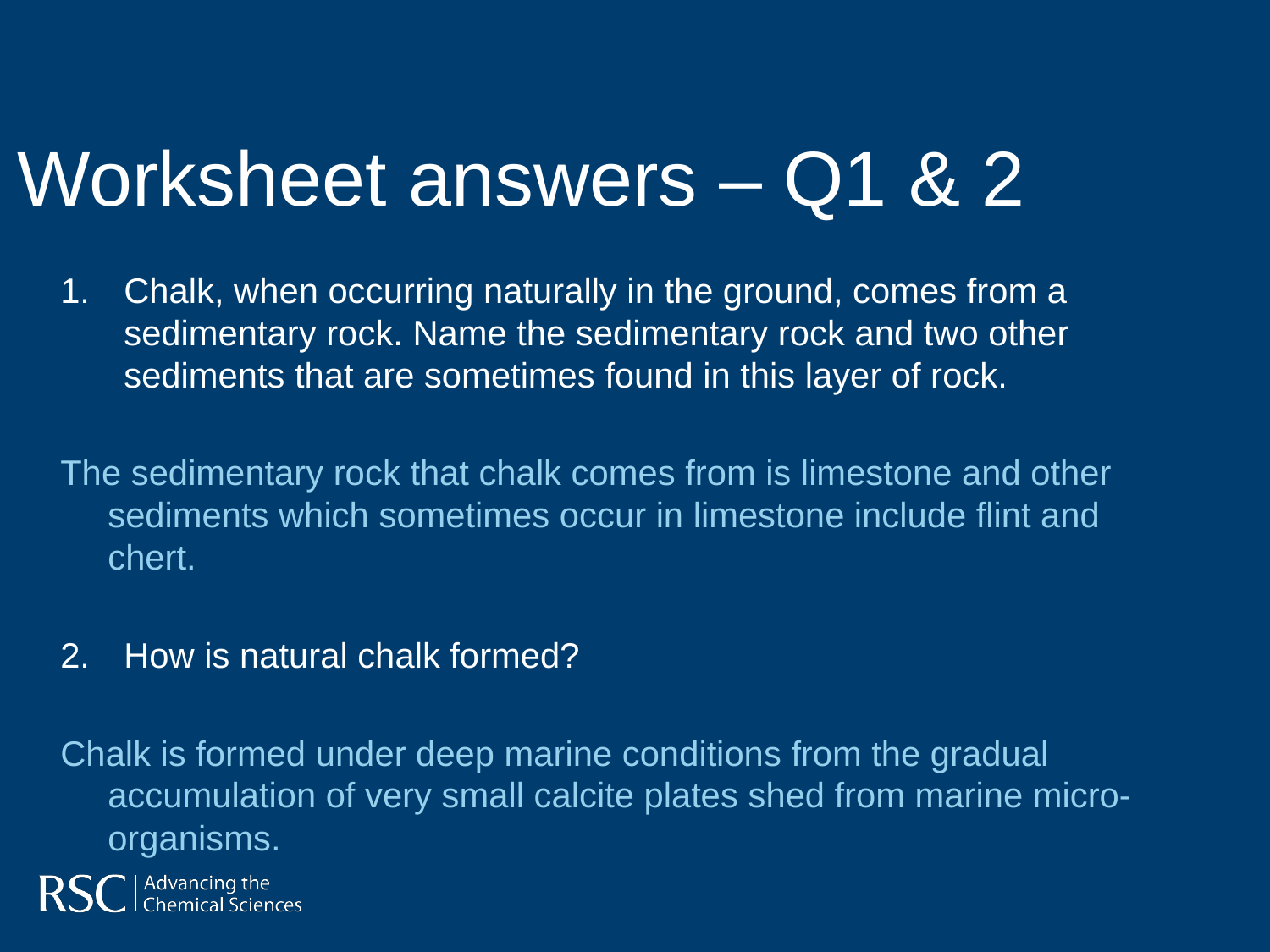

Worksheet answers – Q1 & 2

Chalk, when occurring naturally in the ground, comes from a sedimentary rock. Name the sedimentary rock and two other sediments that are sometimes found in this layer of rock.

The sedimentary rock that chalk comes from is limestone and other sediments which sometimes occur in limestone include flint and chert.

How is natural chalk formed?

Chalk is formed under deep marine conditions from the gradual accumulation of very small calcite plates shed from marine micro-organisms.